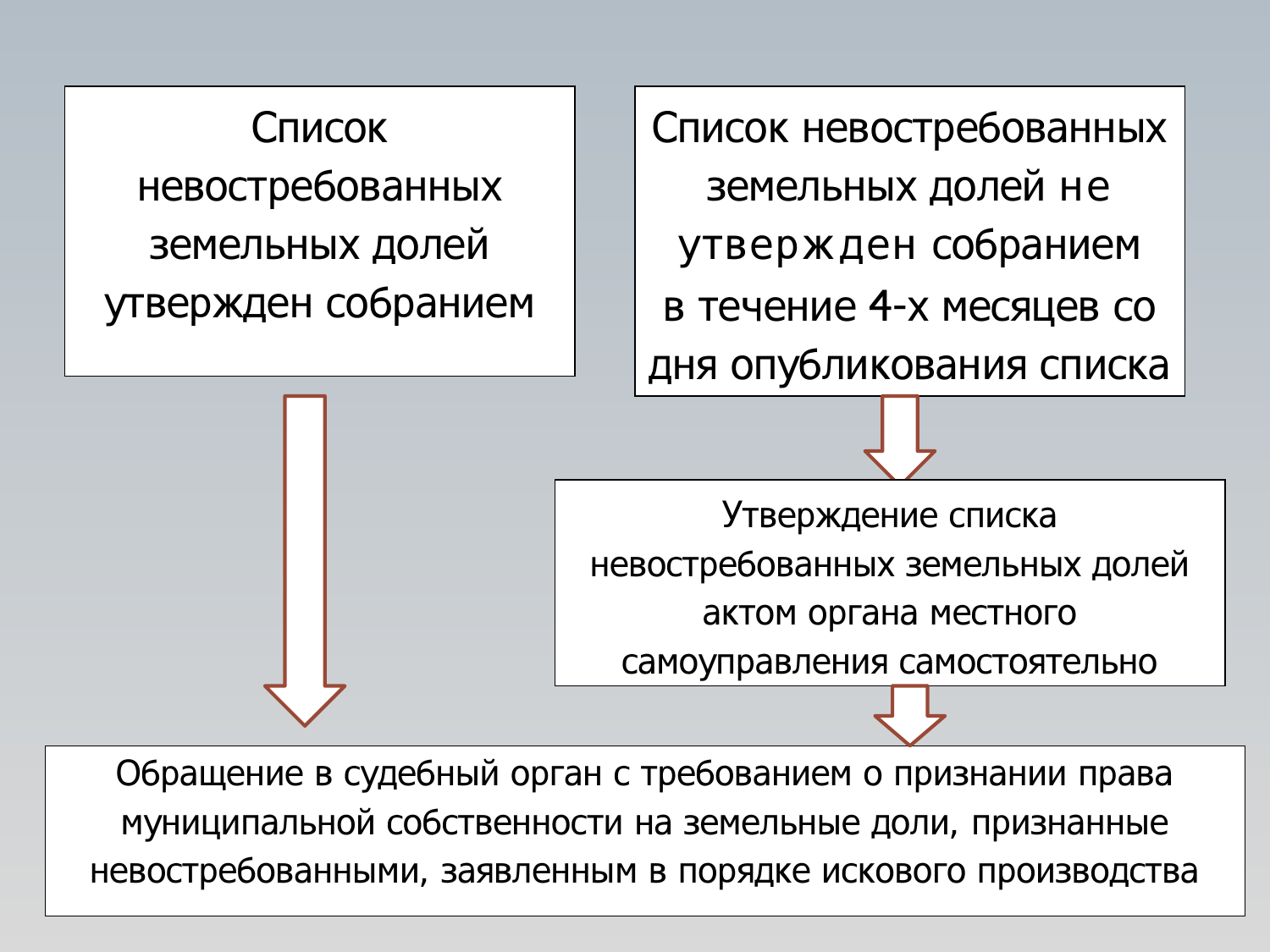

Список невостребованных земельных долей утвержден собранием
Список невостребованных земельных долей не утвержден собранием
в течение 4-х месяцев со дня опубликования списка

Утверждение списка невостребованных земельных долей актом органа местного самоуправления самостоятельно

Обращение в судебный орган с требованием о признании права муниципальной собственности на земельные доли, признанные невостребованными, заявленным в порядке искового производства